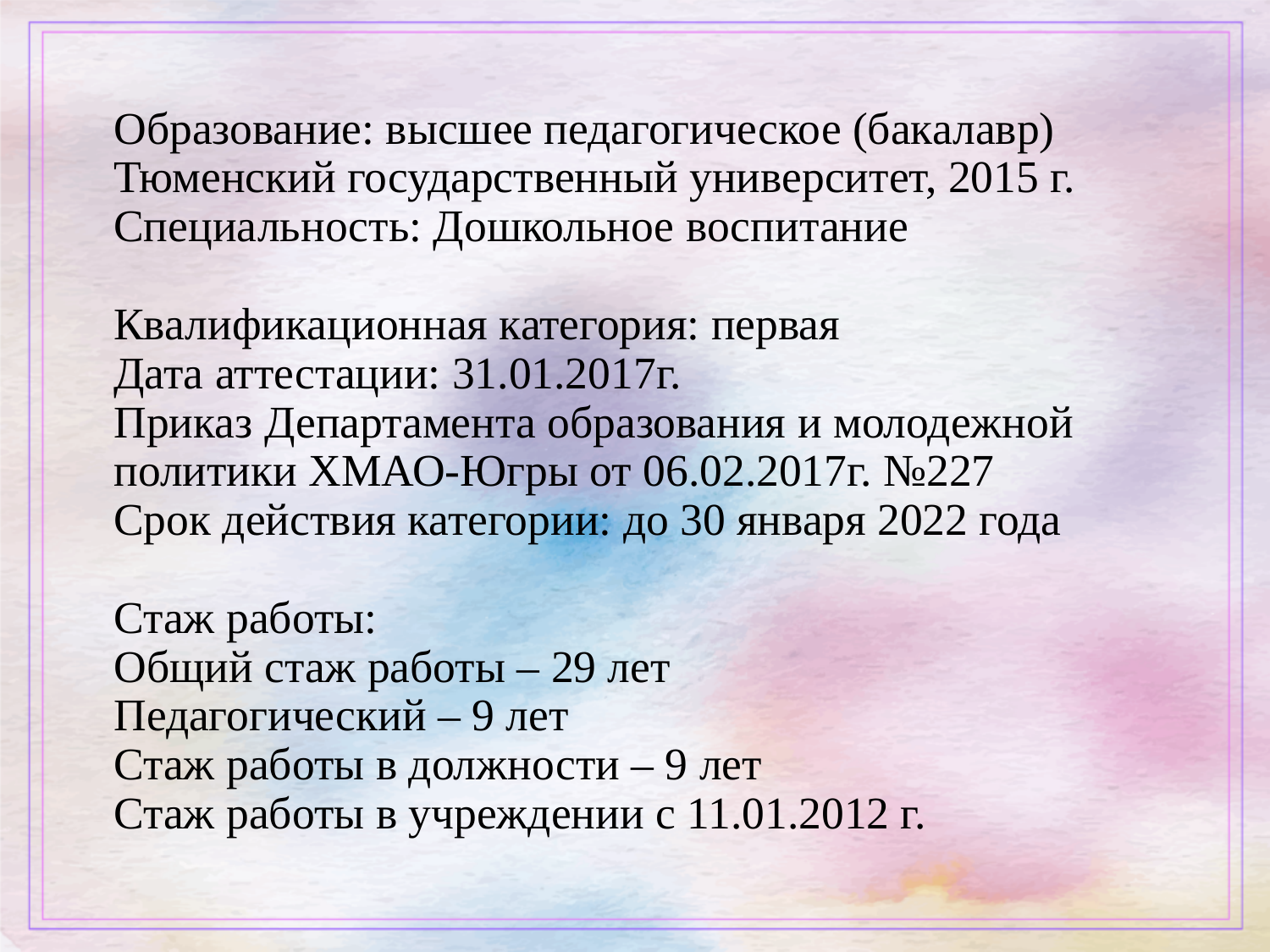

Образование: высшее педагогическое (бакалавр)
Тюменский государственный университет, 2015 г.
Специальность: Дошкольное воспитание
Квалификационная категория: первая
Дата аттестации: 31.01.2017г.
Приказ Департамента образования и молодежной политики ХМАО-Югры от 06.02.2017г. №227
Срок действия категории: до 30 января 2022 года
Стаж работы:
Общий стаж работы – 29 лет
Педагогический – 9 лет
Стаж работы в должности – 9 лет
Стаж работы в учреждении с 11.01.2012 г.